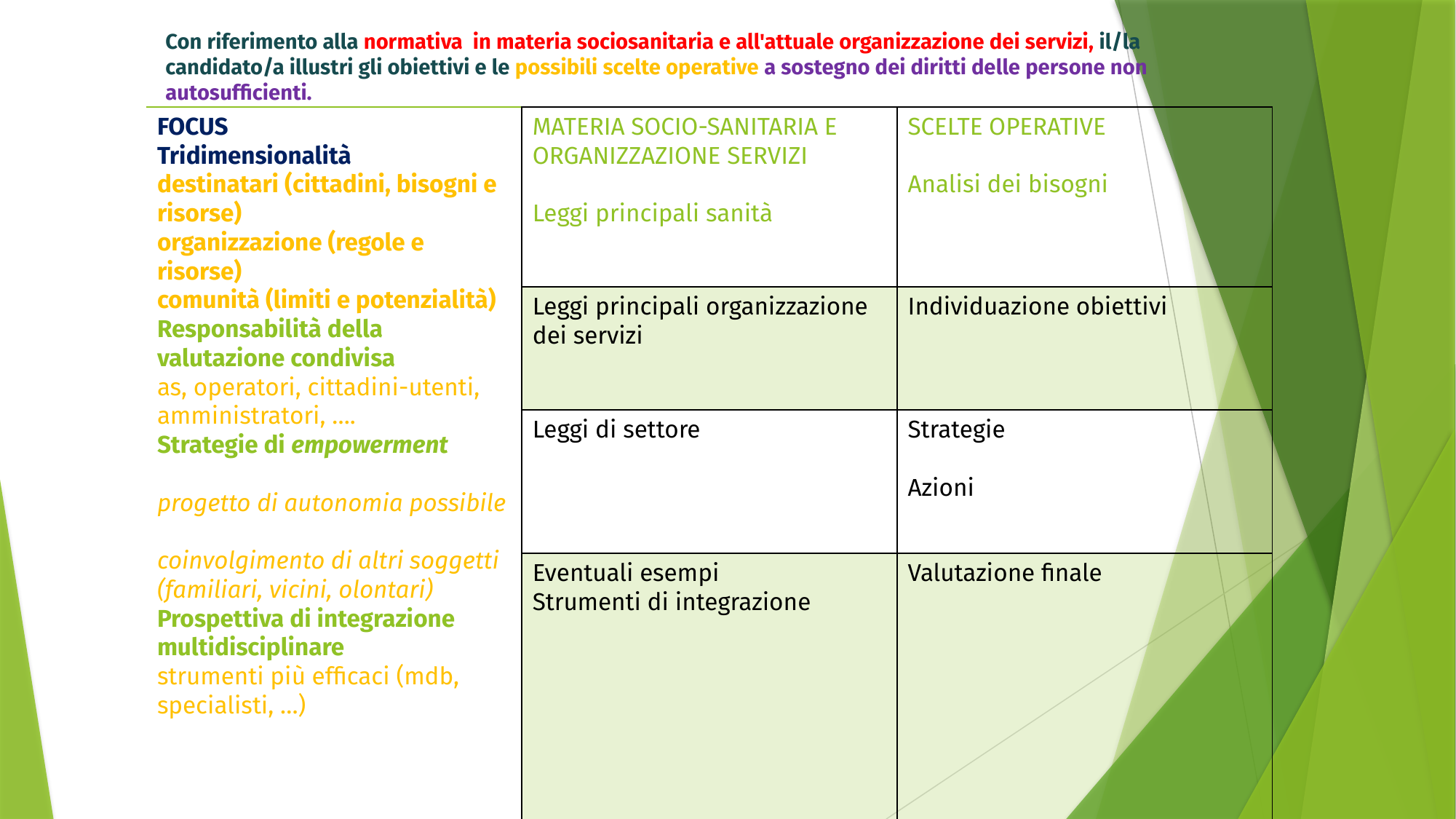

# Con riferimento alla normativa  in materia sociosanitaria e all'attuale organizzazione dei servizi, il/la candidato/a illustri gli obiettivi e le possibili scelte operative a sostegno dei diritti delle persone non autosufficienti.
| FOCUS Tridimensionalità destinatari (cittadini, bisogni e risorse) organizzazione (regole e risorse) comunità (limiti e potenzialità) Responsabilità della valutazione condivisa as, operatori, cittadini-utenti, amministratori, …. Strategie di empowerment progetto di autonomia possibile coinvolgimento di altri soggetti (familiari, vicini, olontari) Prospettiva di integrazione multidisciplinare strumenti più efficaci (mdb, specialisti, …) | MATERIA SOCIO-SANITARIA E ORGANIZZAZIONE SERVIZI Leggi principali sanità | SCELTE OPERATIVE Analisi dei bisogni |
| --- | --- | --- |
|  | Leggi principali organizzazione dei servizi | Individuazione obiettivi |
|  | Leggi di settore | Strategie Azioni |
|  | Eventuali esempi Strumenti di integrazione | Valutazione finale |